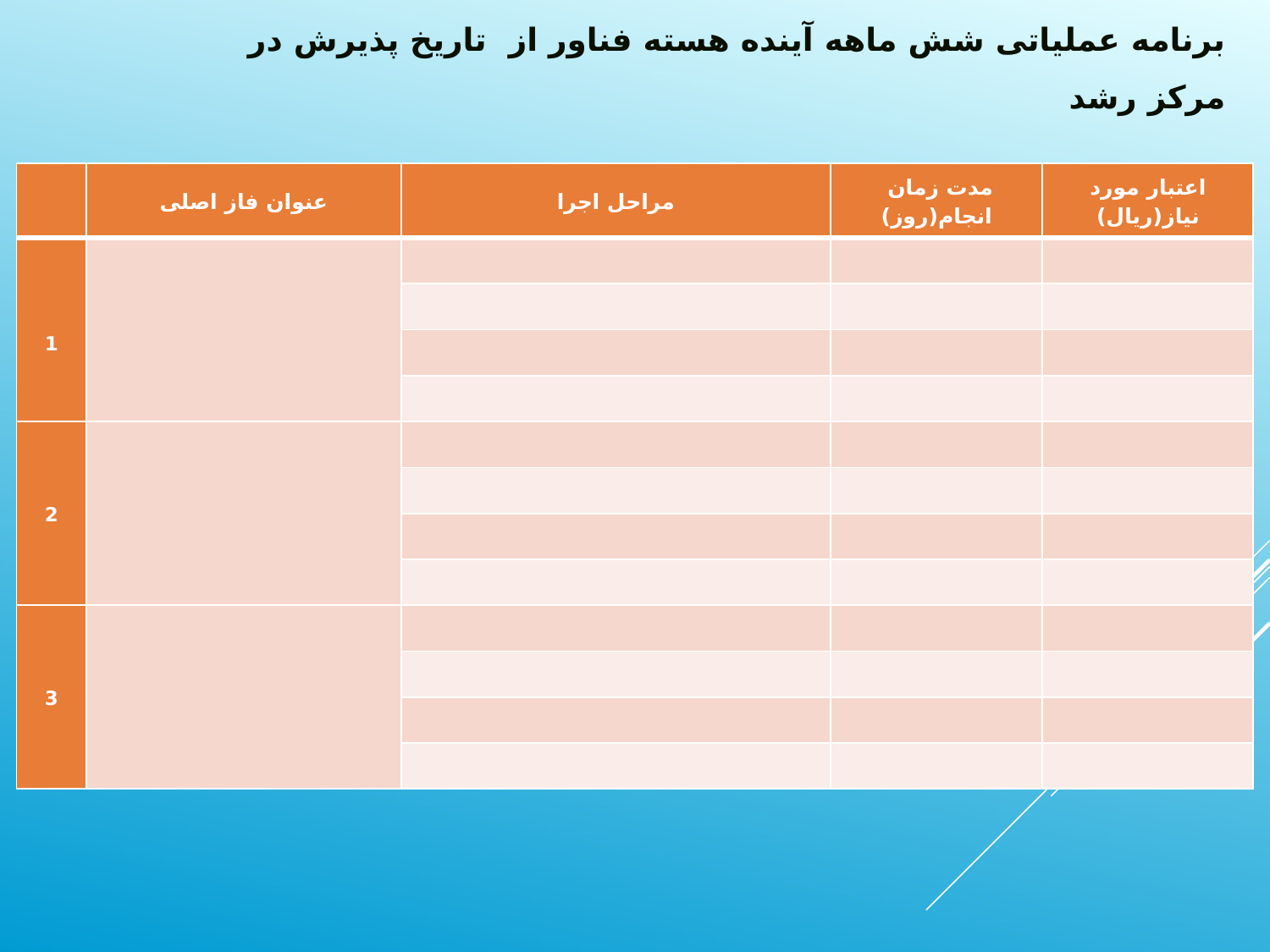

برنامه عملیاتی شش ماهه آینده هسته فناور از  تاریخ پذیرش در مرکز رشد
|  | عنوان فاز اصلی | مراحل اجرا | مدت زمان انجام(روز) | اعتبار مورد نیاز(ریال) |
| --- | --- | --- | --- | --- |
| 1 |  |  |  |  |
|  |  |  |  |  |
|  |  |  |  |  |
|  |  |  |  |  |
| 2 |  |  |  |  |
|  |  |  |  |  |
|  |  |  |  |  |
|  |  |  |  |  |
| 3 |  |  |  |  |
|  |  |  |  |  |
|  |  |  |  |  |
|  |  |  |  |  |